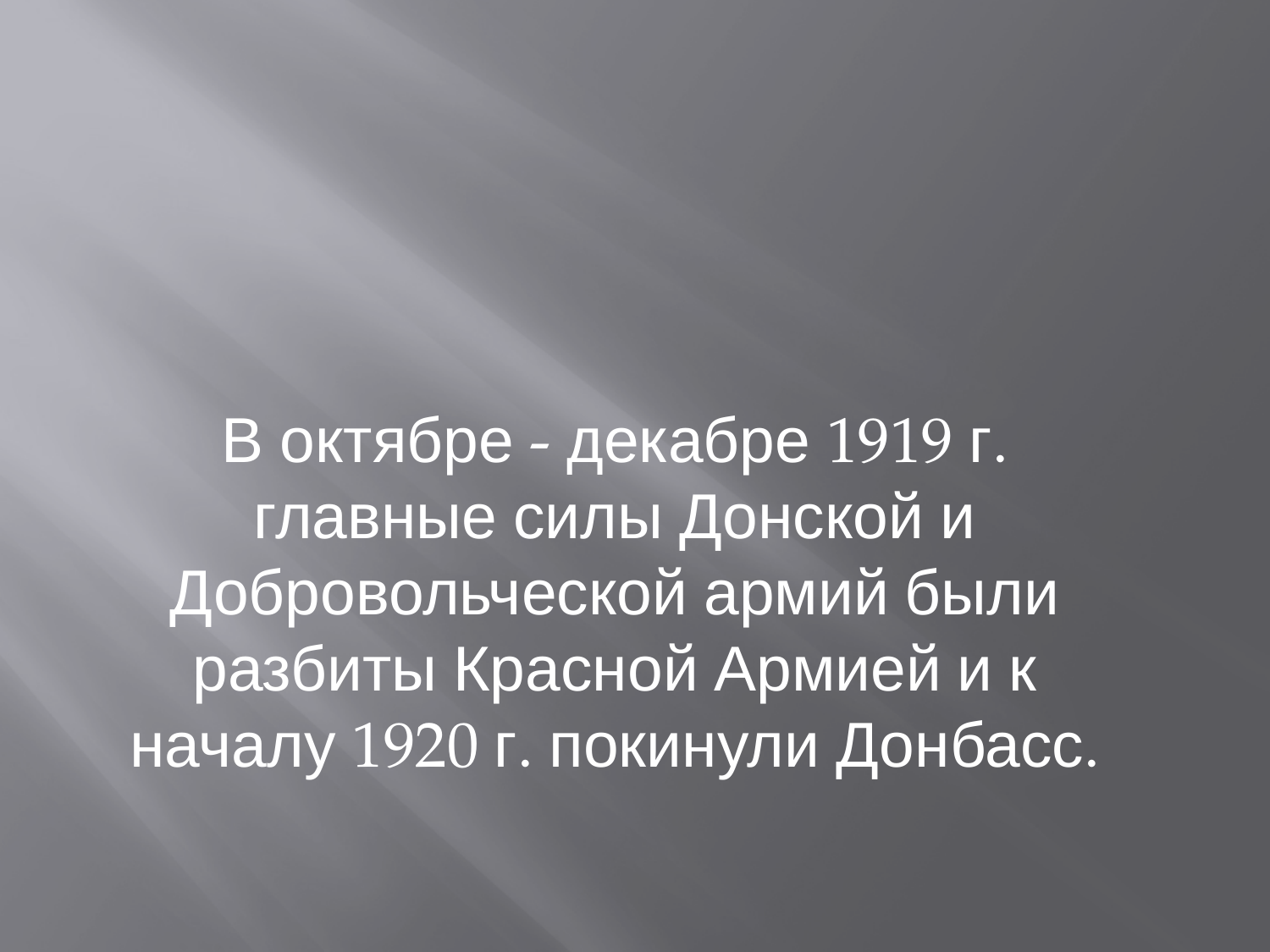

В октябре - декабре 1919 г. главные силы Донской и Добровольческой армий были разбиты Красной Армией и к началу 1920 г. покинули Донбасс.